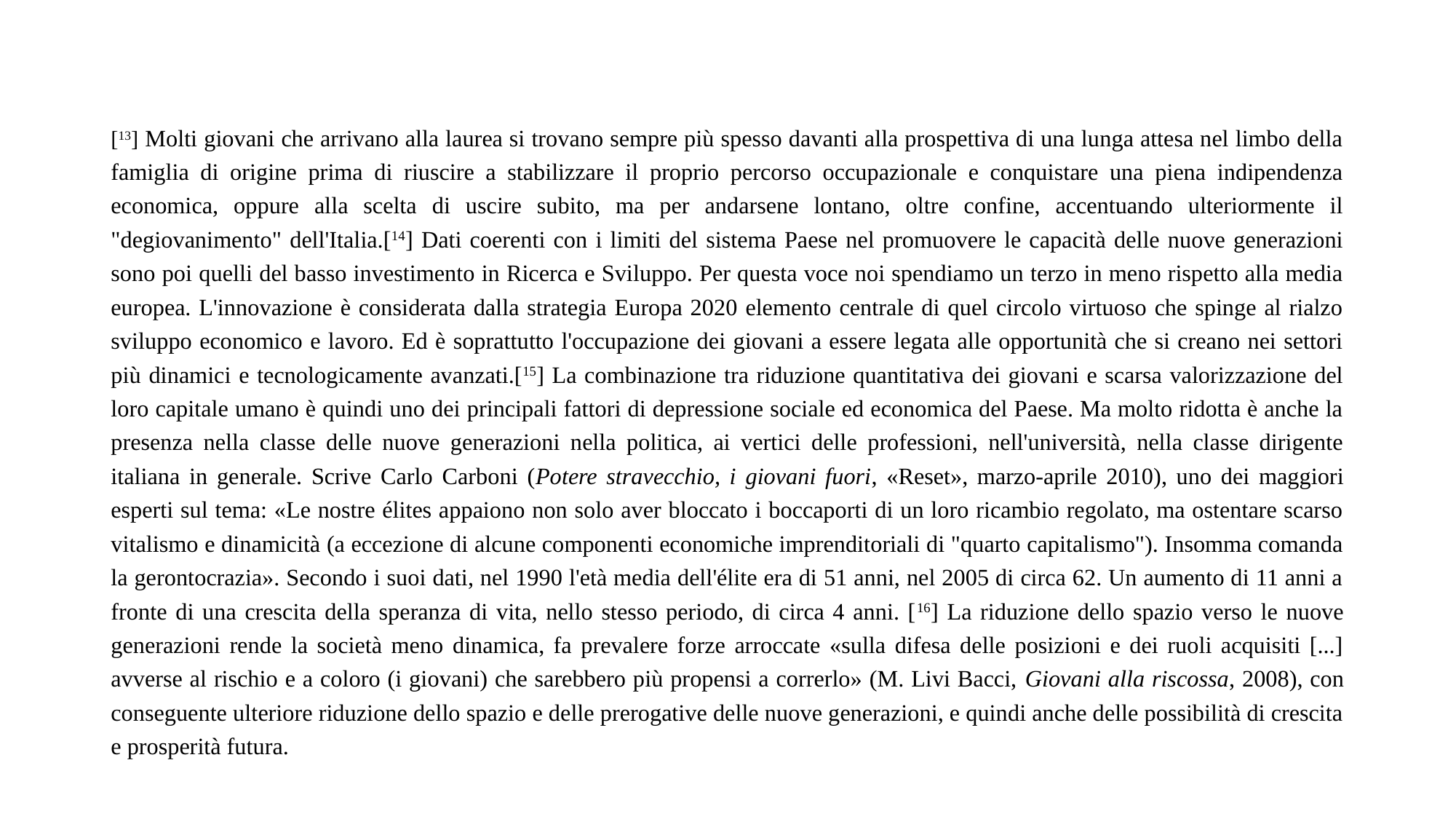

[13] Molti giovani che arrivano alla laurea si trovano sempre più spesso davanti alla prospettiva di una lunga attesa nel limbo della famiglia di origine prima di riuscire a stabilizzare il proprio percorso occupazionale e conquistare una piena indipendenza economica, oppure alla scelta di uscire subito, ma per andarsene lontano, oltre confine, accentuando ulteriormente il "degiovanimento" dell'Italia.[14] Dati coerenti con i limiti del sistema Paese nel promuovere le capacità delle nuove generazioni sono poi quelli del basso investimento in Ricerca e Sviluppo. Per questa voce noi spendiamo un terzo in meno rispetto alla media europea. L'innovazione è considerata dalla strategia Europa 2020 elemento centrale di quel circolo virtuoso che spinge al rialzo sviluppo economico e lavoro. Ed è soprattutto l'occupazione dei giovani a essere legata alle opportunità che si creano nei settori più dinamici e tecnologicamente avanzati.[15] La combinazione tra riduzione quantitativa dei giovani e scarsa valorizzazione del loro capitale umano è quindi uno dei principali fattori di depressione sociale ed economica del Paese. Ma molto ridotta è anche la presenza nella classe delle nuove generazioni nella politica, ai vertici delle professioni, nell'università, nella classe dirigente italiana in generale. Scrive Carlo Carboni (Potere stravecchio, i giovani fuori, «Reset», marzo-aprile 2010), uno dei maggiori esperti sul tema: «Le nostre élites appaiono non solo aver bloccato i boccaporti di un loro ricambio regolato, ma ostentare scarso vitalismo e dinamicità (a eccezione di alcune componenti economiche imprenditoriali di "quarto capitalismo"). Insomma comanda la gerontocrazia». Secondo i suoi dati, nel 1990 l'età media dell'élite era di 51 anni, nel 2005 di circa 62. Un aumento di 11 anni a fronte di una crescita della speranza di vita, nello stesso periodo, di circa 4 anni. [16] La riduzione dello spazio verso le nuove generazioni rende la società meno dinamica, fa prevalere forze arroccate «sulla difesa delle posizioni e dei ruoli acquisiti [...] avverse al rischio e a coloro (i giovani) che sarebbero più propensi a correrlo» (M. Livi Bacci, Giovani alla riscossa, 2008), con conseguente ulteriore riduzione dello spazio e delle prerogative delle nuove generazioni, e quindi anche delle possibilità di crescita e prosperità futura.